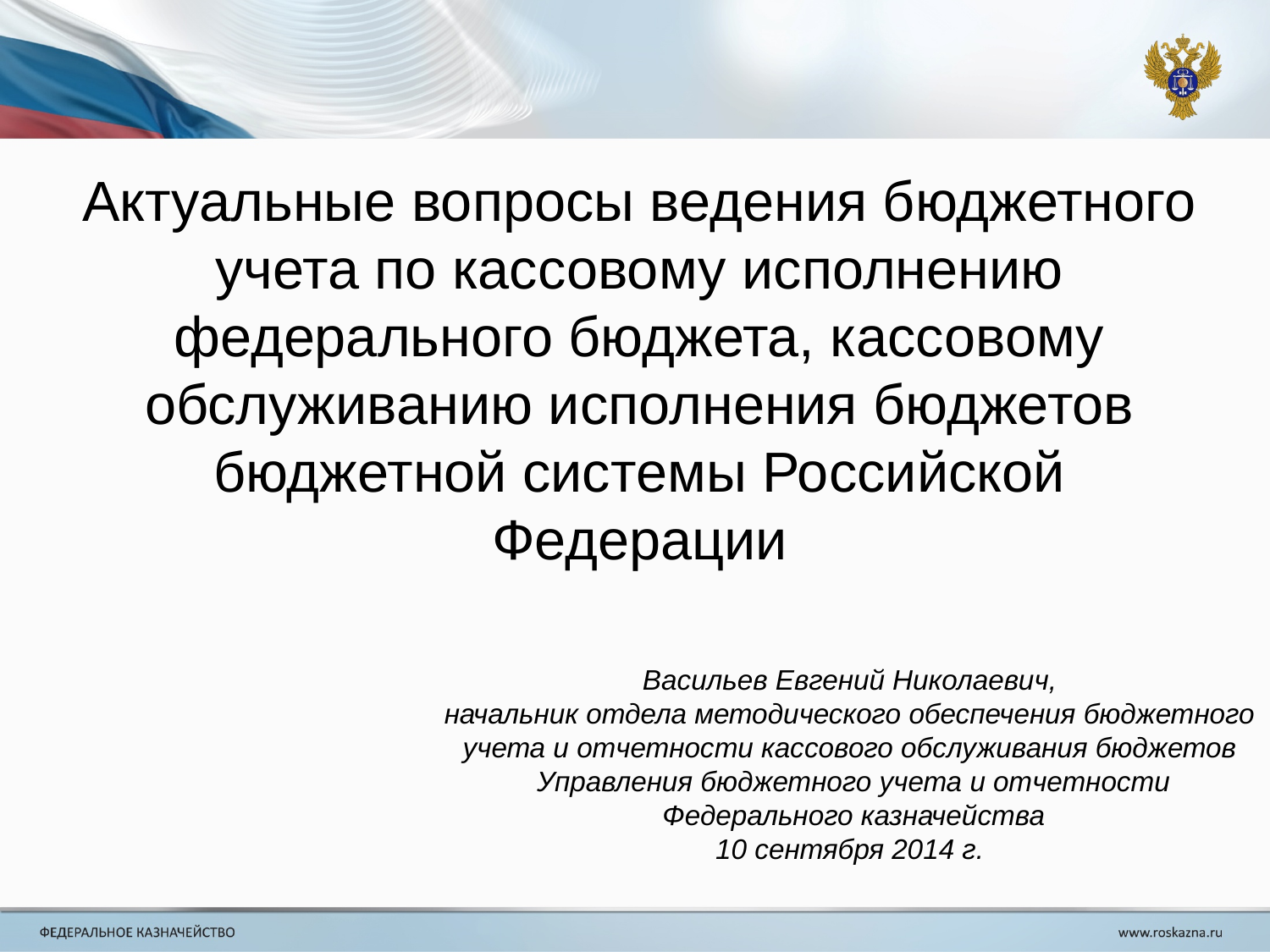

Актуальные вопросы ведения бюджетного учета по кассовому исполнению федерального бюджета, кассовому обслуживанию исполнения бюджетов бюджетной системы Российской Федерации

Васильев Евгений Николаевич,
начальник отдела методического обеспечения бюджетного учета и отчетности кассового обслуживания бюджетов
 Управления бюджетного учета и отчетности
 Федерального казначейства
10 сентября 2014 г.